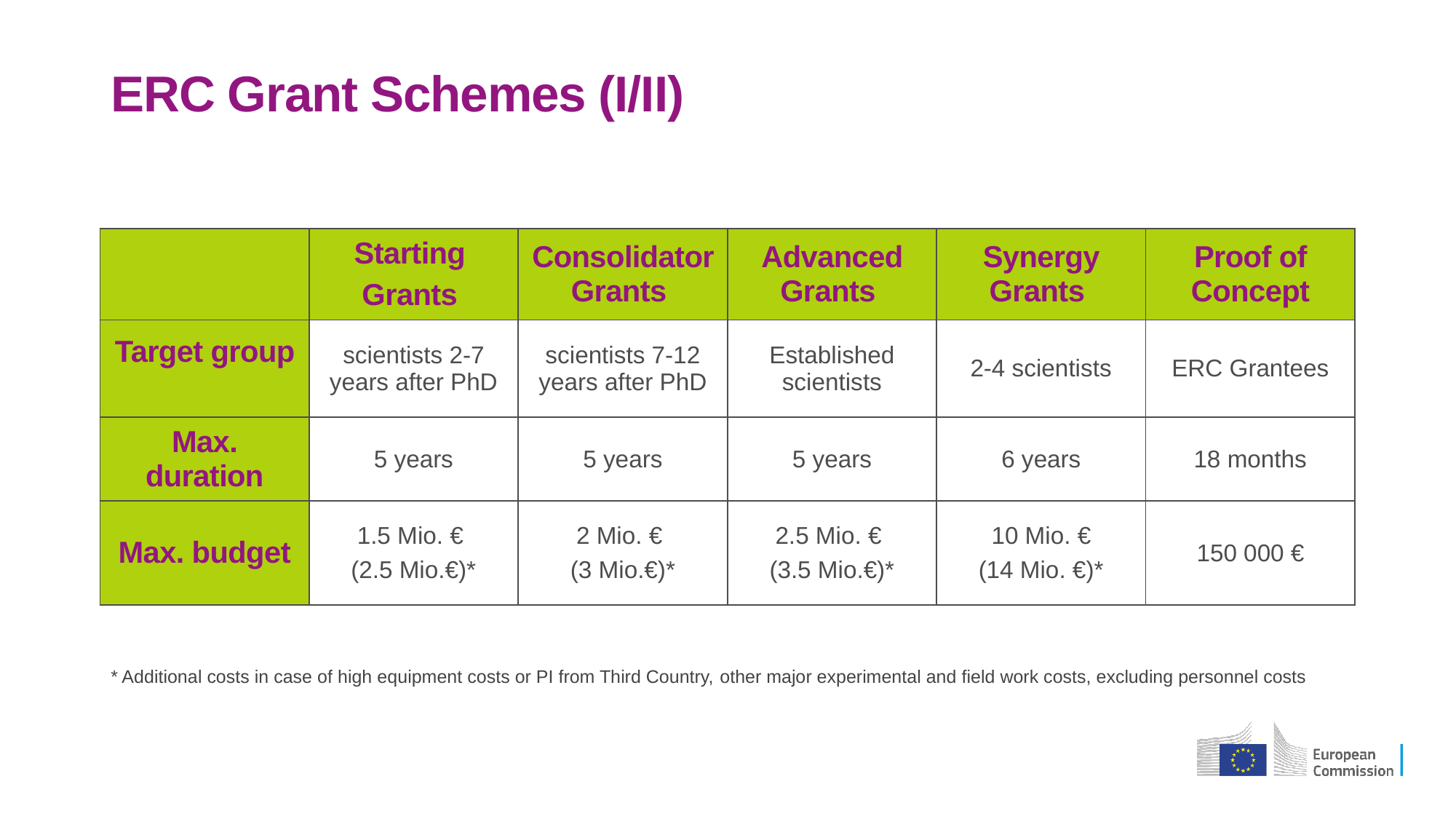

# ERC Grant Schemes (I/II)

|  | Starting Grants | Consolidator Grants | Advanced Grants | Synergy Grants | Proof of Concept |
| --- | --- | --- | --- | --- | --- |
| Target group | scientists 2-7 years after PhD | scientists 7-12 years after PhD | Established scientists | 2-4 scientists | ERC Grantees |
| Max. duration | 5 years | 5 years | 5 years | 6 years | 18 months |
| Max. budget | 1.5 Mio. € (2.5 Mio.€)\* | 2 Mio. € (3 Mio.€)\* | 2.5 Mio. € (3.5 Mio.€)\* | 10 Mio. € (14 Mio. €)\* | 150 000 € |

* Additional costs in case of high equipment costs or PI from Third Country, other major experimental and field work costs, excluding personnel costs